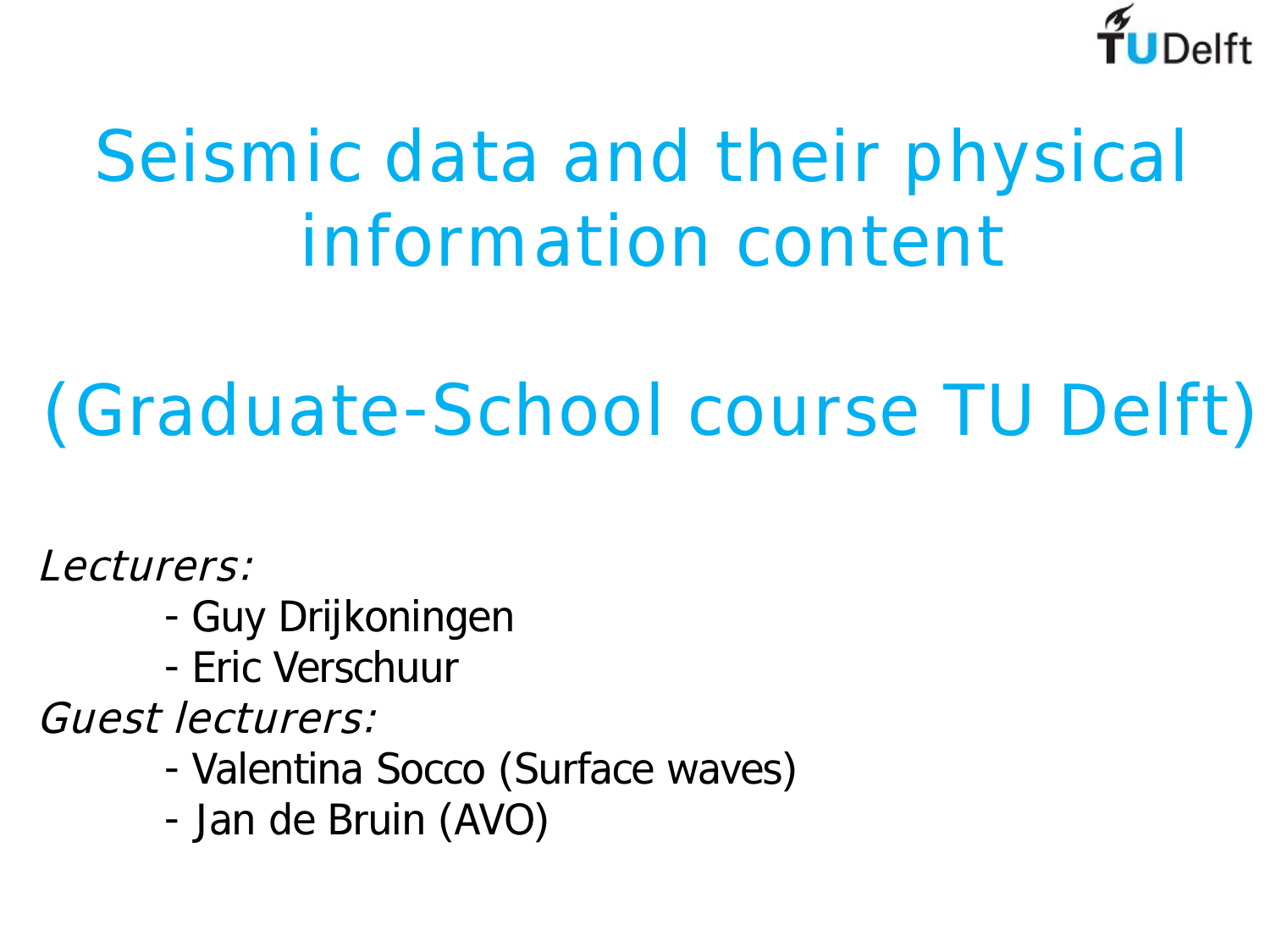

# Seismic data and their physical information content (Graduate-School course TU Delft)

Lecturers:
	- Guy Drijkoningen
	- Eric Verschuur
Guest lecturers:
	- Valentina Socco (Surface waves)
	- Jan de Bruin (AVO)